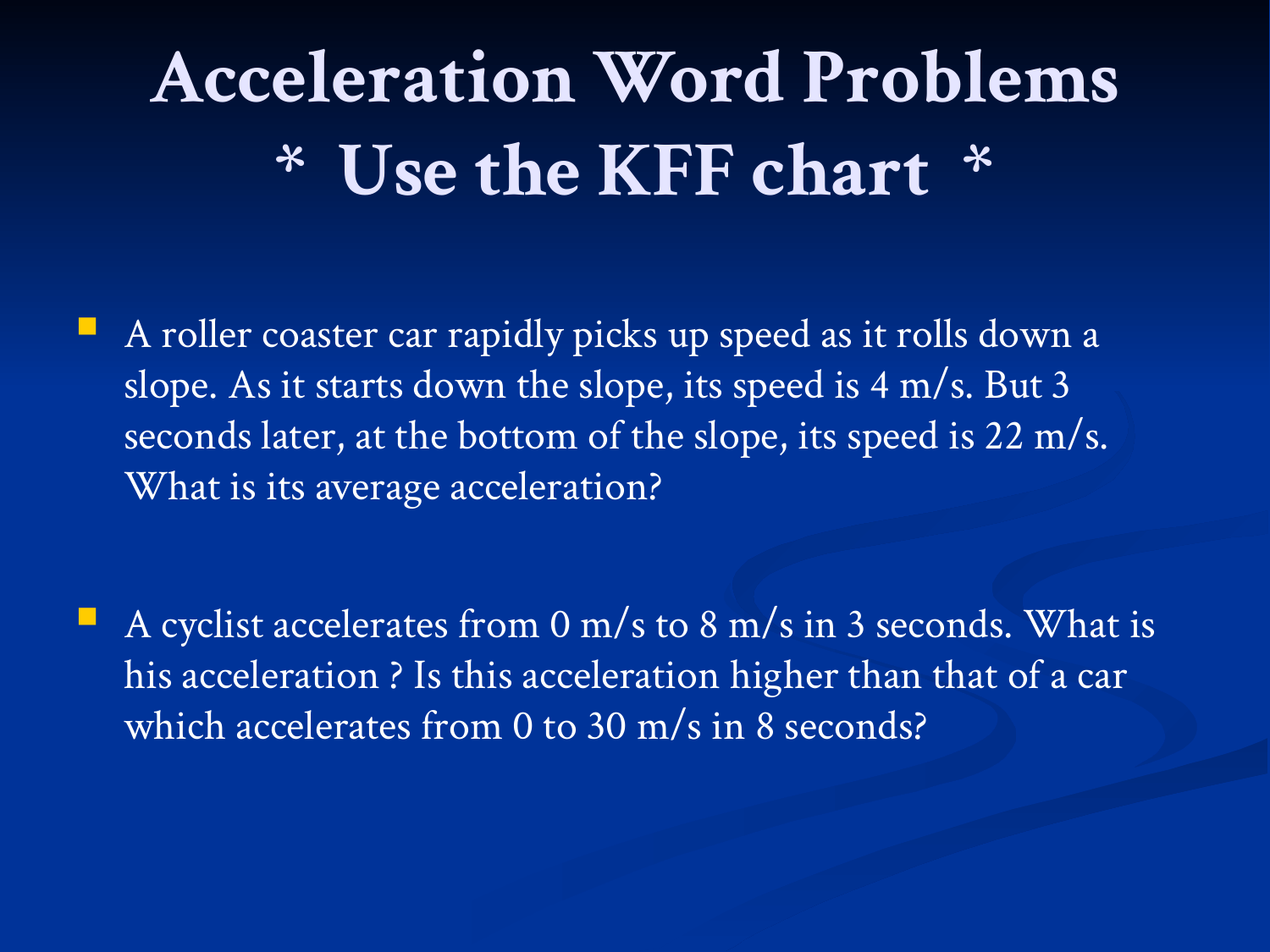

# Acceleration Word Problems *  Use the KFF chart  *

A roller coaster car rapidly picks up speed as it rolls down a slope. As it starts down the slope, its speed is 4 m/s. But 3 seconds later, at the bottom of the slope, its speed is 22 m/s. What is its average acceleration?

A cyclist accelerates from 0 m/s to 8 m/s in 3 seconds. What is his acceleration ? Is this acceleration higher than that of a car which accelerates from 0 to 30 m/s in 8 seconds?